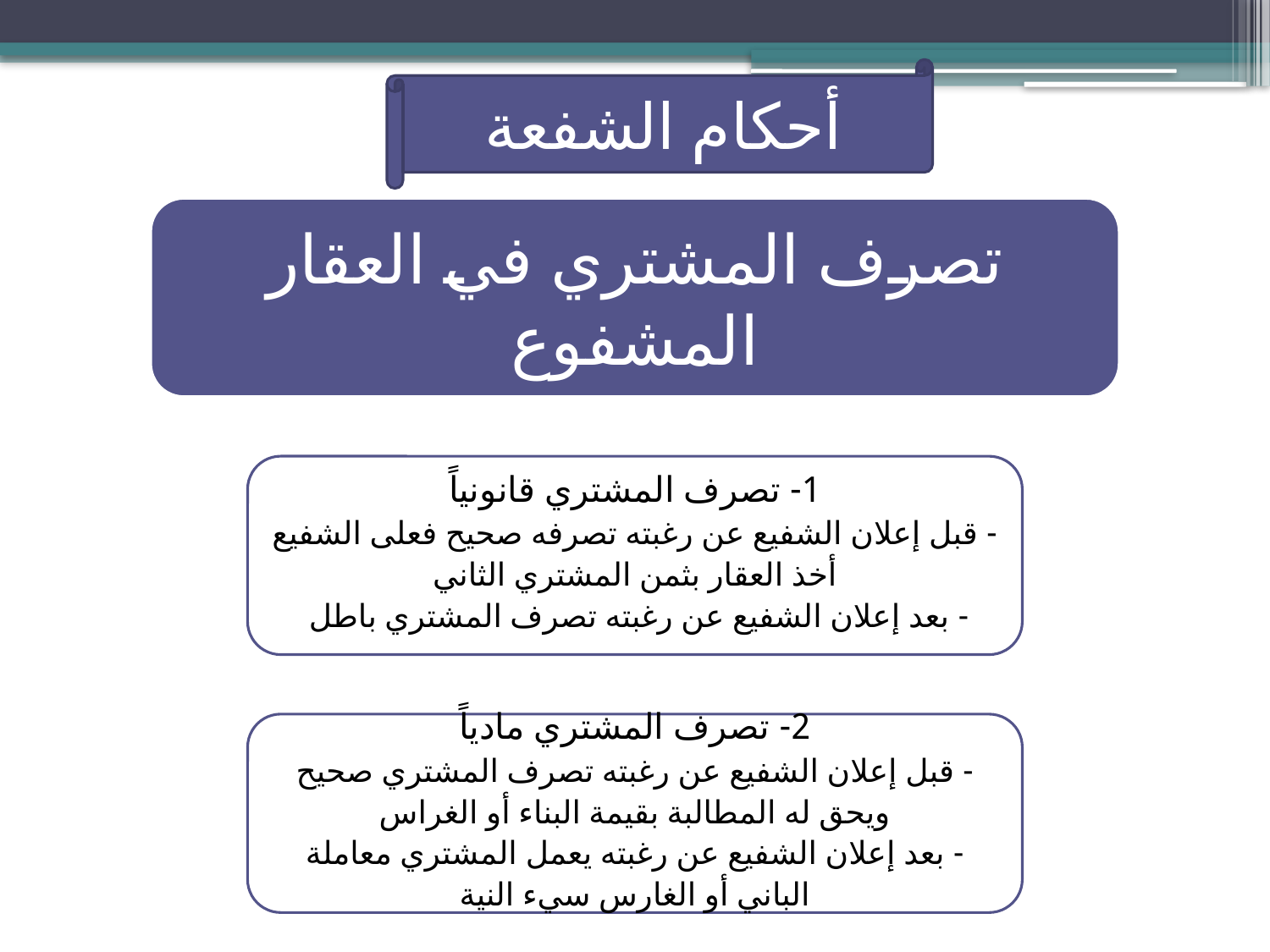

أحكام الشفعة
#
1- تصرف المشتري قانونياً
2- تصرف المشتري مادياً